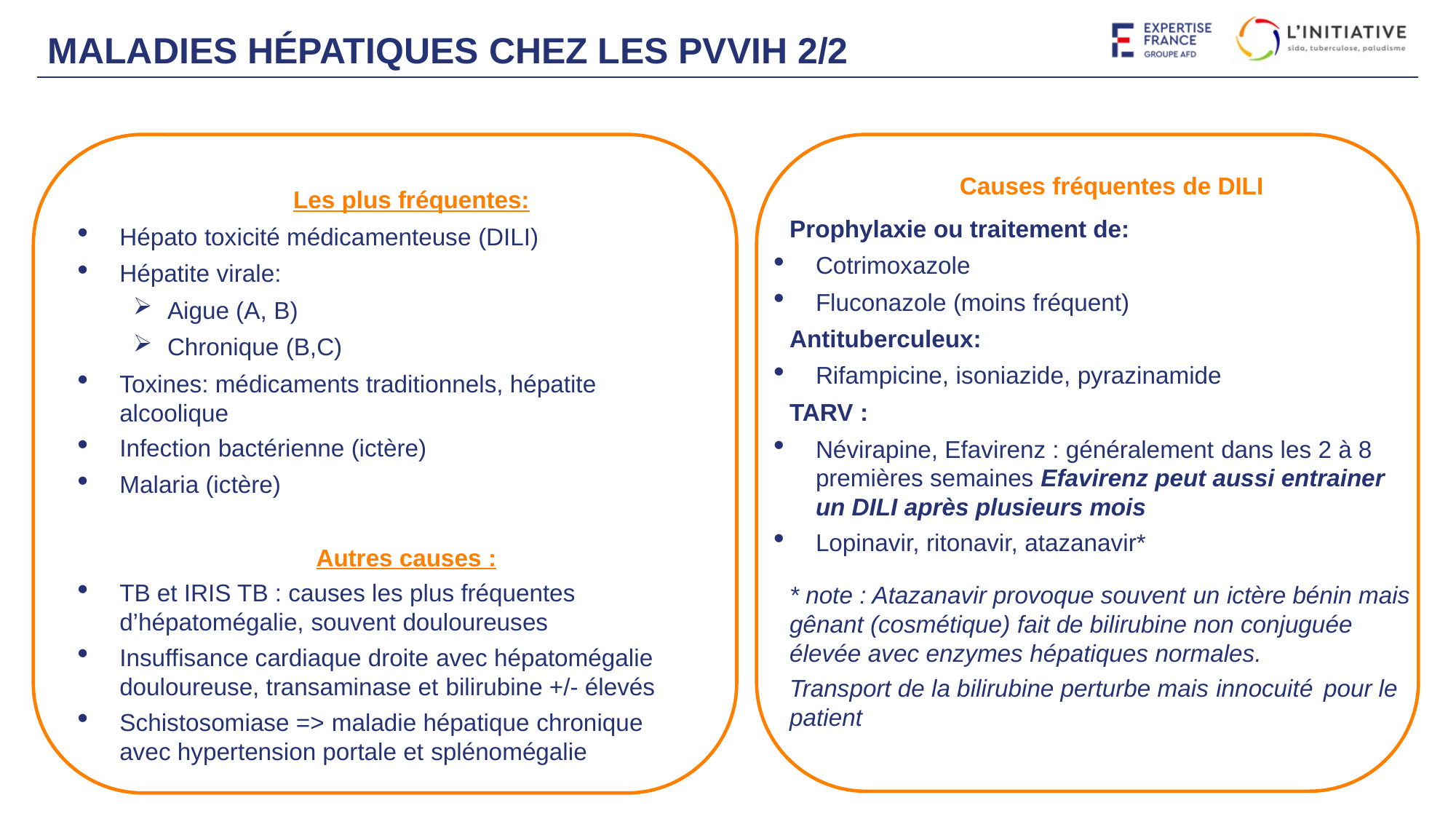

Ictère
# Maladies hépatiques chez les PVVIH 2/2

Causes fréquentes de DILI
Prophylaxie ou traitement de:
Cotrimoxazole
Fluconazole (moins fréquent)
Antituberculeux:
Rifampicine, isoniazide, pyrazinamide
TARV :
Névirapine, Efavirenz : généralement dans les 2 à 8 premières semaines Efavirenz peut aussi entrainer un DILI après plusieurs mois
Lopinavir, ritonavir, atazanavir*
* note : Atazanavir provoque souvent un ictère bénin mais gênant (cosmétique) fait de bilirubine non conjuguée élevée avec enzymes hépatiques normales.
Transport de la bilirubine perturbe mais innocuité pour le patient
Les plus fréquentes:
Hépato toxicité médicamenteuse (DILI)
Hépatite virale:
Aigue (A, B)
Chronique (B,C)
Toxines: médicaments traditionnels, hépatite alcoolique
Infection bactérienne (ictère)
Malaria (ictère)

 Autres causes :
TB et IRIS TB : causes les plus fréquentes d’hépatomégalie, souvent douloureuses
Insuffisance cardiaque droite avec hépatomégalie douloureuse, transaminase et bilirubine +/- élevés
Schistosomiase => maladie hépatique chronique avec hypertension portale et splénomégalie